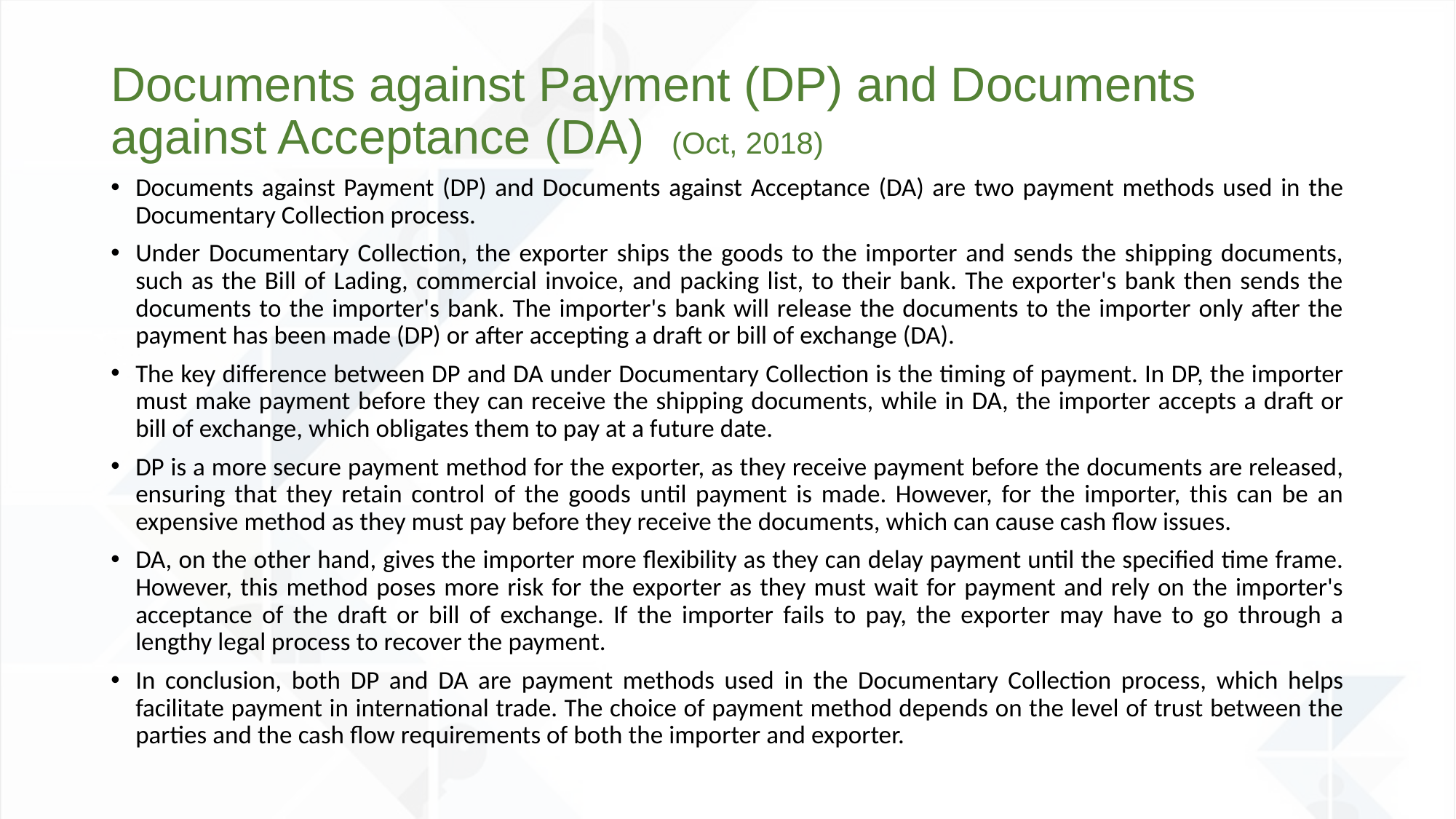

# Documents against Payment (DP) and Documents against Acceptance (DA)  (Oct, 2018)
Documents against Payment (DP) and Documents against Acceptance (DA) are two payment methods used in the Documentary Collection process.
Under Documentary Collection, the exporter ships the goods to the importer and sends the shipping documents, such as the Bill of Lading, commercial invoice, and packing list, to their bank. The exporter's bank then sends the documents to the importer's bank. The importer's bank will release the documents to the importer only after the payment has been made (DP) or after accepting a draft or bill of exchange (DA).
The key difference between DP and DA under Documentary Collection is the timing of payment. In DP, the importer must make payment before they can receive the shipping documents, while in DA, the importer accepts a draft or bill of exchange, which obligates them to pay at a future date.
DP is a more secure payment method for the exporter, as they receive payment before the documents are released, ensuring that they retain control of the goods until payment is made. However, for the importer, this can be an expensive method as they must pay before they receive the documents, which can cause cash flow issues.
DA, on the other hand, gives the importer more flexibility as they can delay payment until the specified time frame. However, this method poses more risk for the exporter as they must wait for payment and rely on the importer's acceptance of the draft or bill of exchange. If the importer fails to pay, the exporter may have to go through a lengthy legal process to recover the payment.
In conclusion, both DP and DA are payment methods used in the Documentary Collection process, which helps facilitate payment in international trade. The choice of payment method depends on the level of trust between the parties and the cash flow requirements of both the importer and exporter.